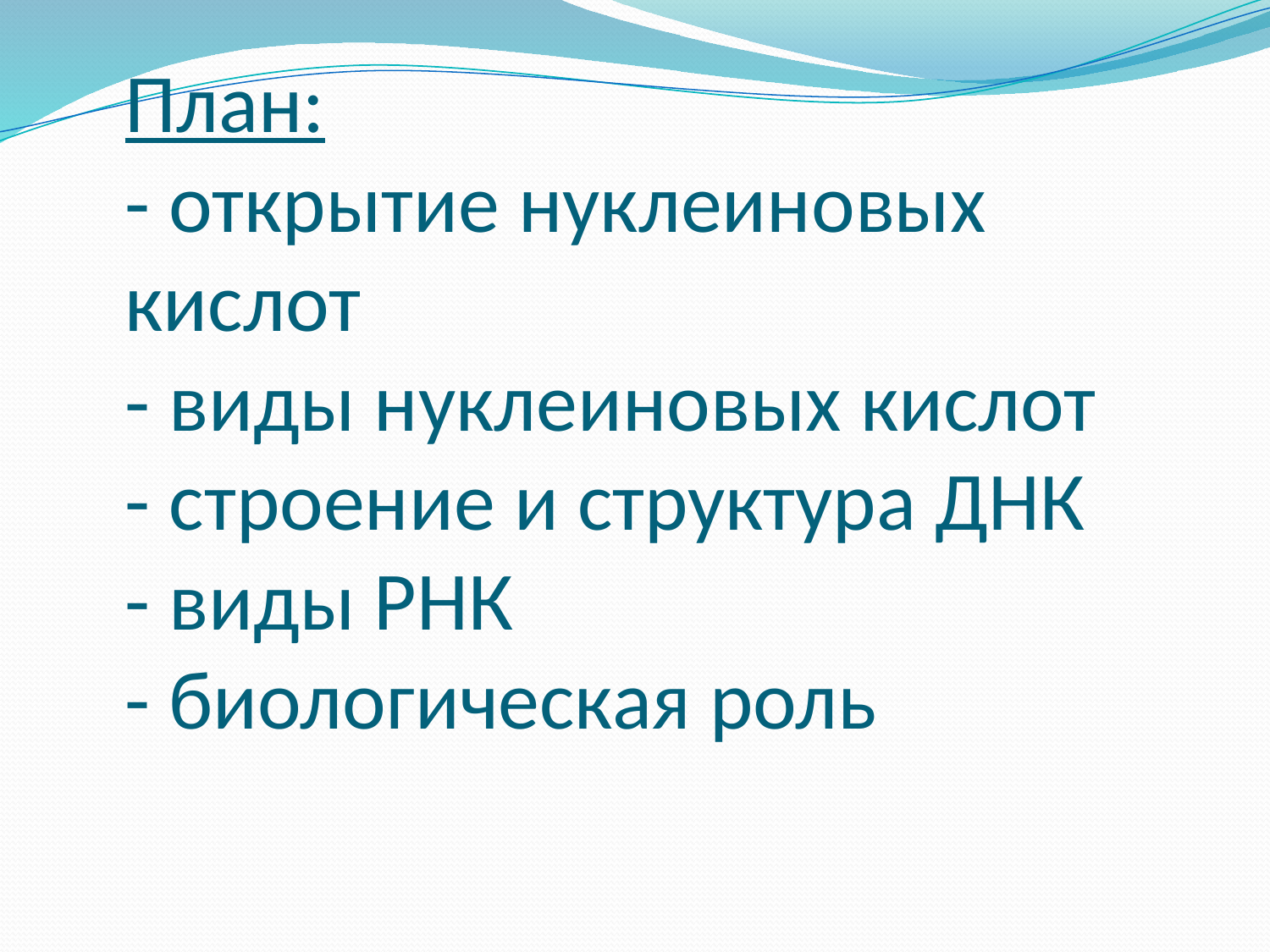

# План: - открытие нуклеиновых кислот - виды нуклеиновых кислот - строение и структура ДНК - виды РНК - биологическая роль